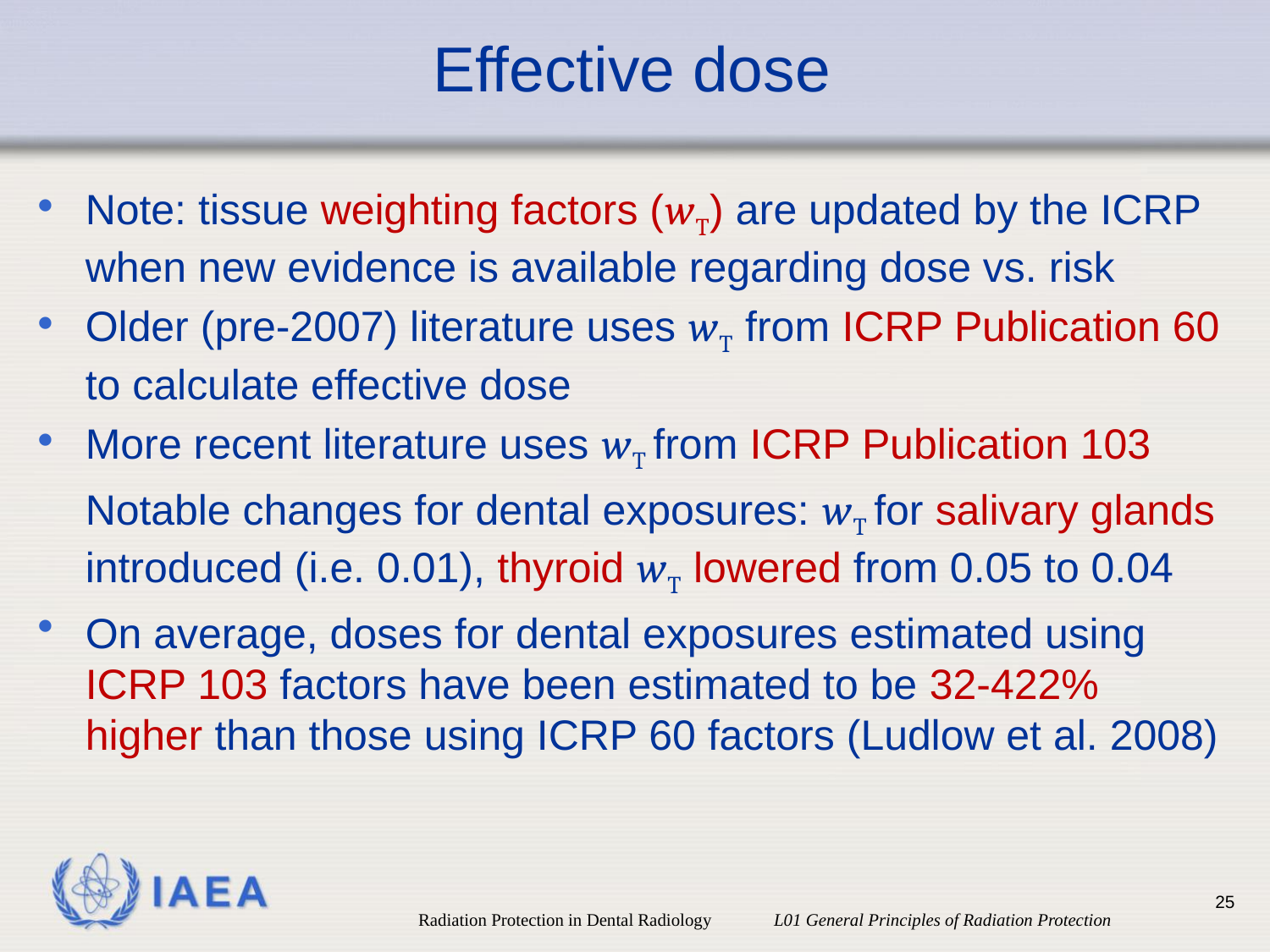

# Effective dose
Note: tissue weighting factors (wT) are updated by the ICRP when new evidence is available regarding dose vs. risk
Older (pre-2007) literature uses wT from ICRP Publication 60 to calculate effective dose
More recent literature uses wT from ICRP Publication 103
	Notable changes for dental exposures: wT for salivary glands introduced (i.e. 0.01), thyroid wT lowered from 0.05 to 0.04
On average, doses for dental exposures estimated using ICRP 103 factors have been estimated to be 32-422% higher than those using ICRP 60 factors (Ludlow et al. 2008)

25
Radiation Protection in Dental Radiology              L01 General Principles of Radiation Protection